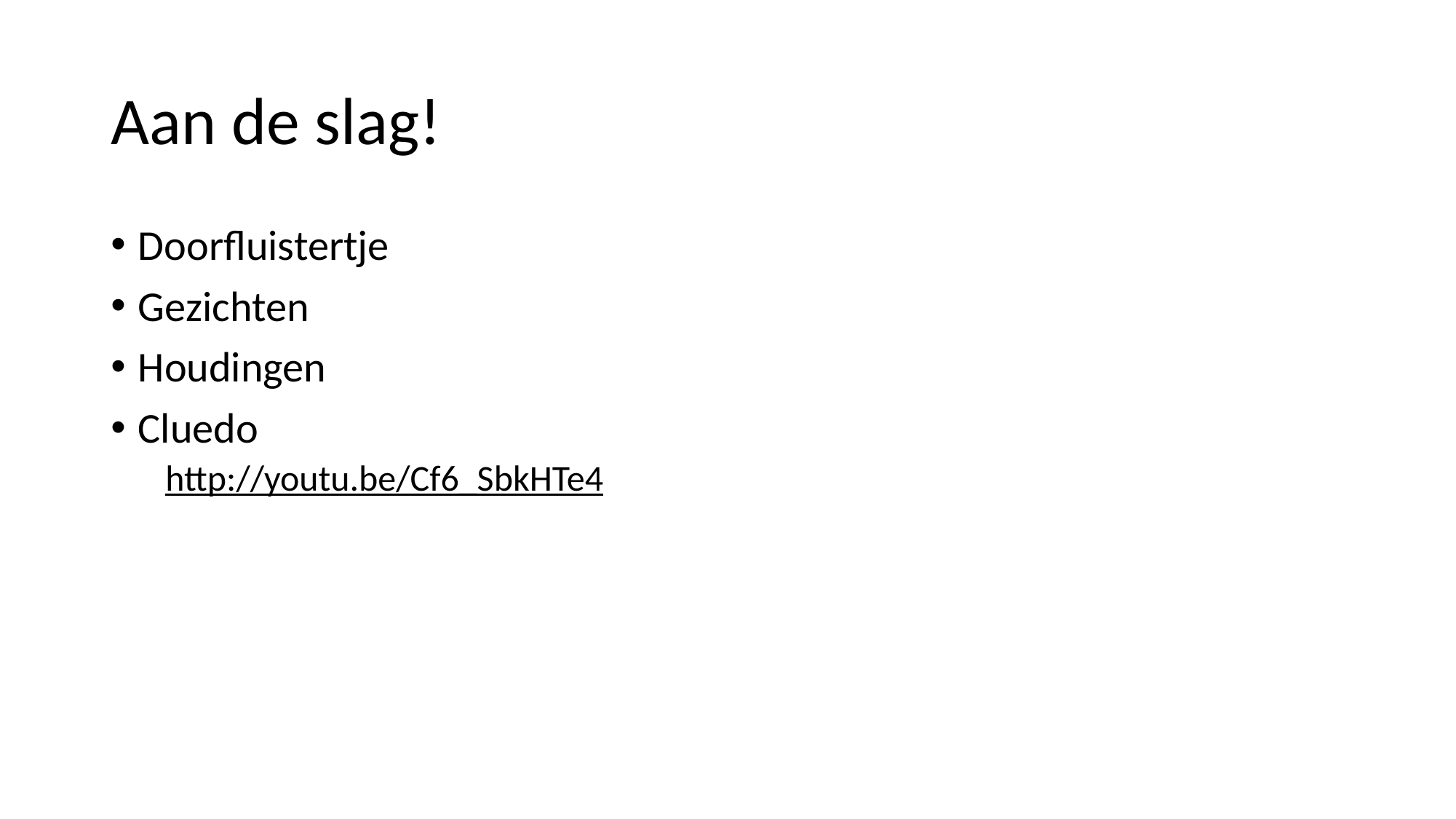

# Aan de slag!
Doorfluistertje
Gezichten
Houdingen
Cluedo
http://youtu.be/Cf6_SbkHTe4